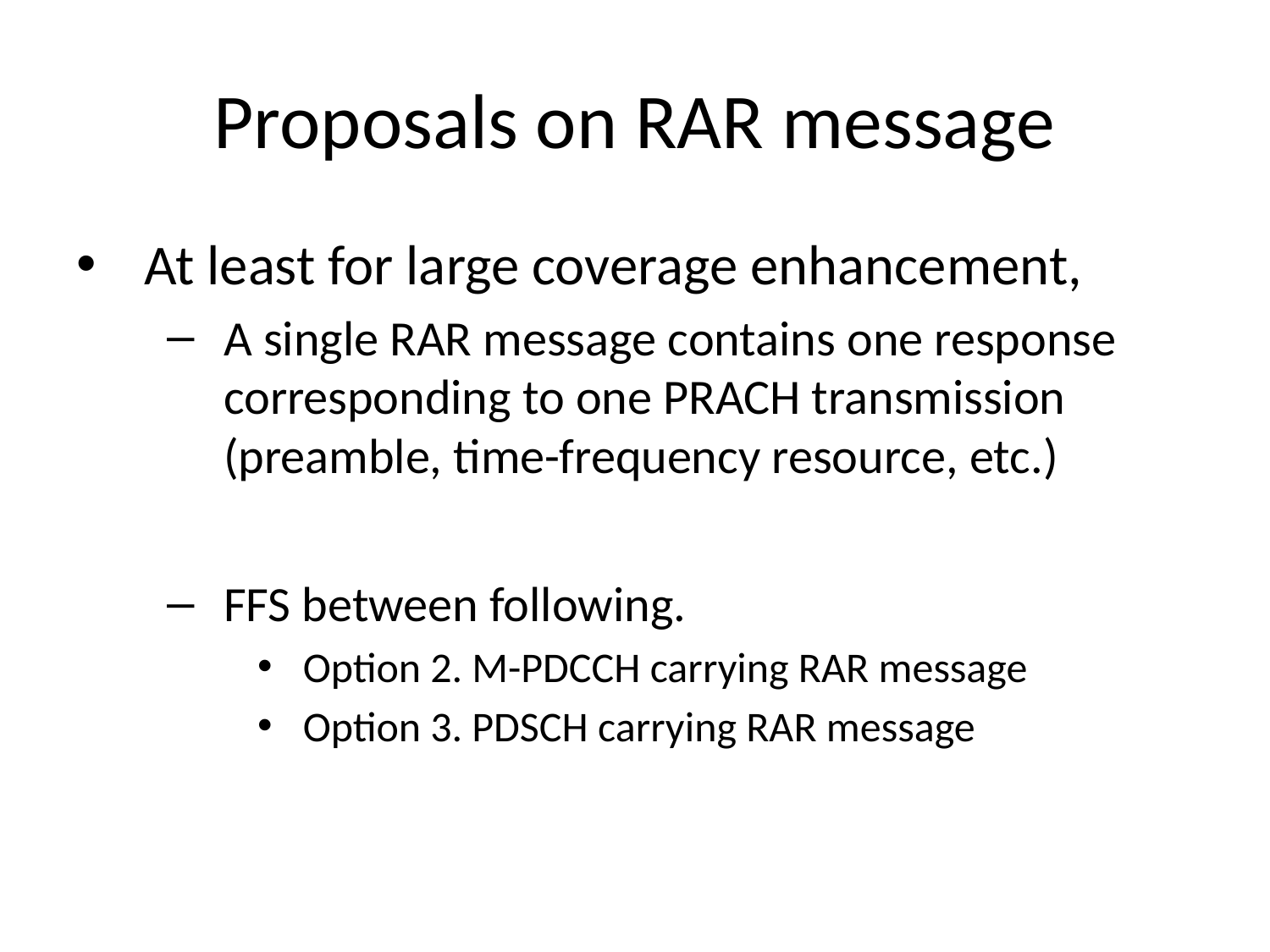

# Proposals on RAR message
At least for large coverage enhancement,
A single RAR message contains one response corresponding to one PRACH transmission (preamble, time-frequency resource, etc.)

FFS between following.
Option 2. M-PDCCH carrying RAR message
Option 3. PDSCH carrying RAR message